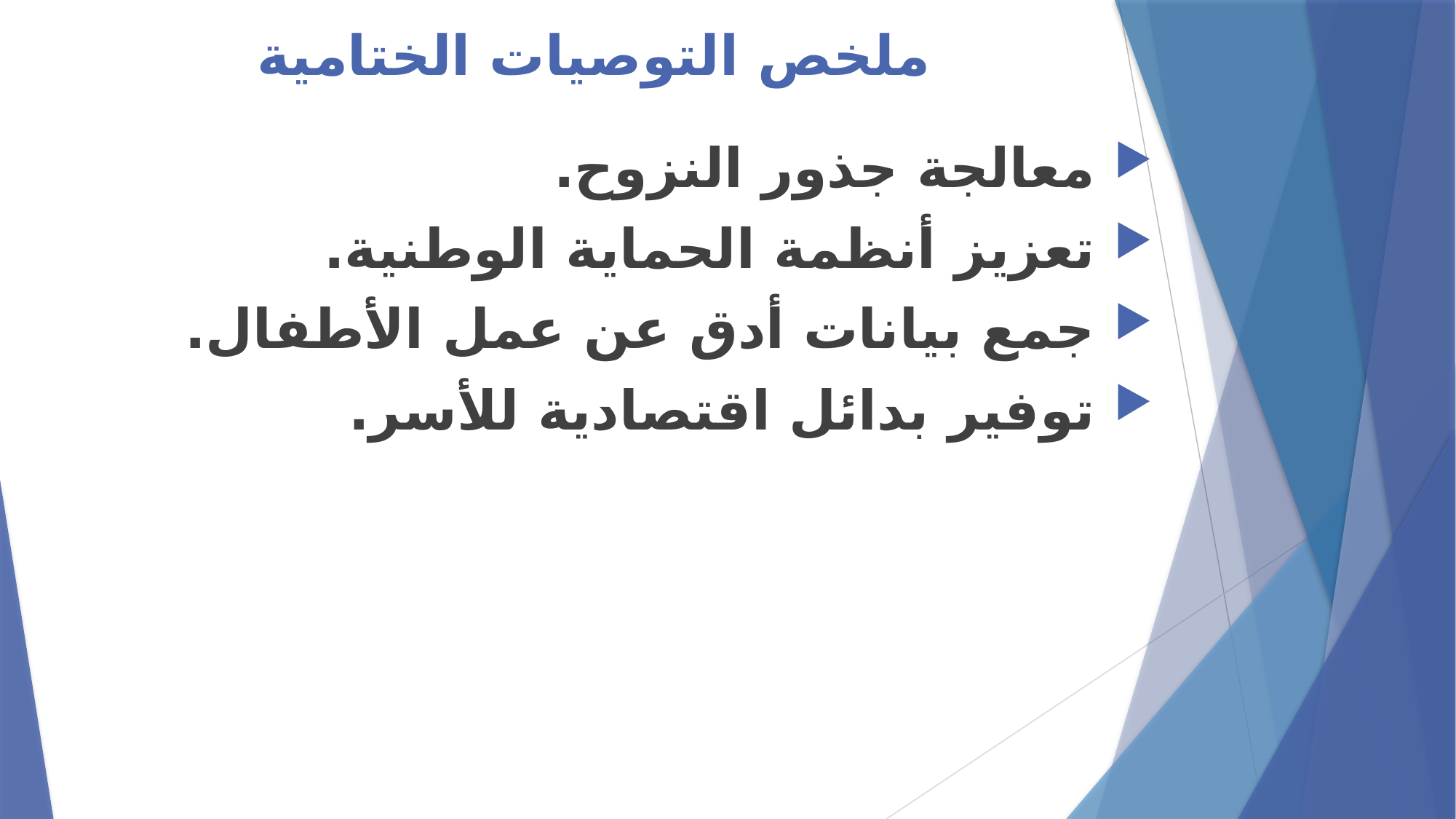

# ملخص التوصيات الختامية
 معالجة جذور النزوح.
 تعزيز أنظمة الحماية الوطنية.
 جمع بيانات أدق عن عمل الأطفال.
 توفير بدائل اقتصادية للأسر.